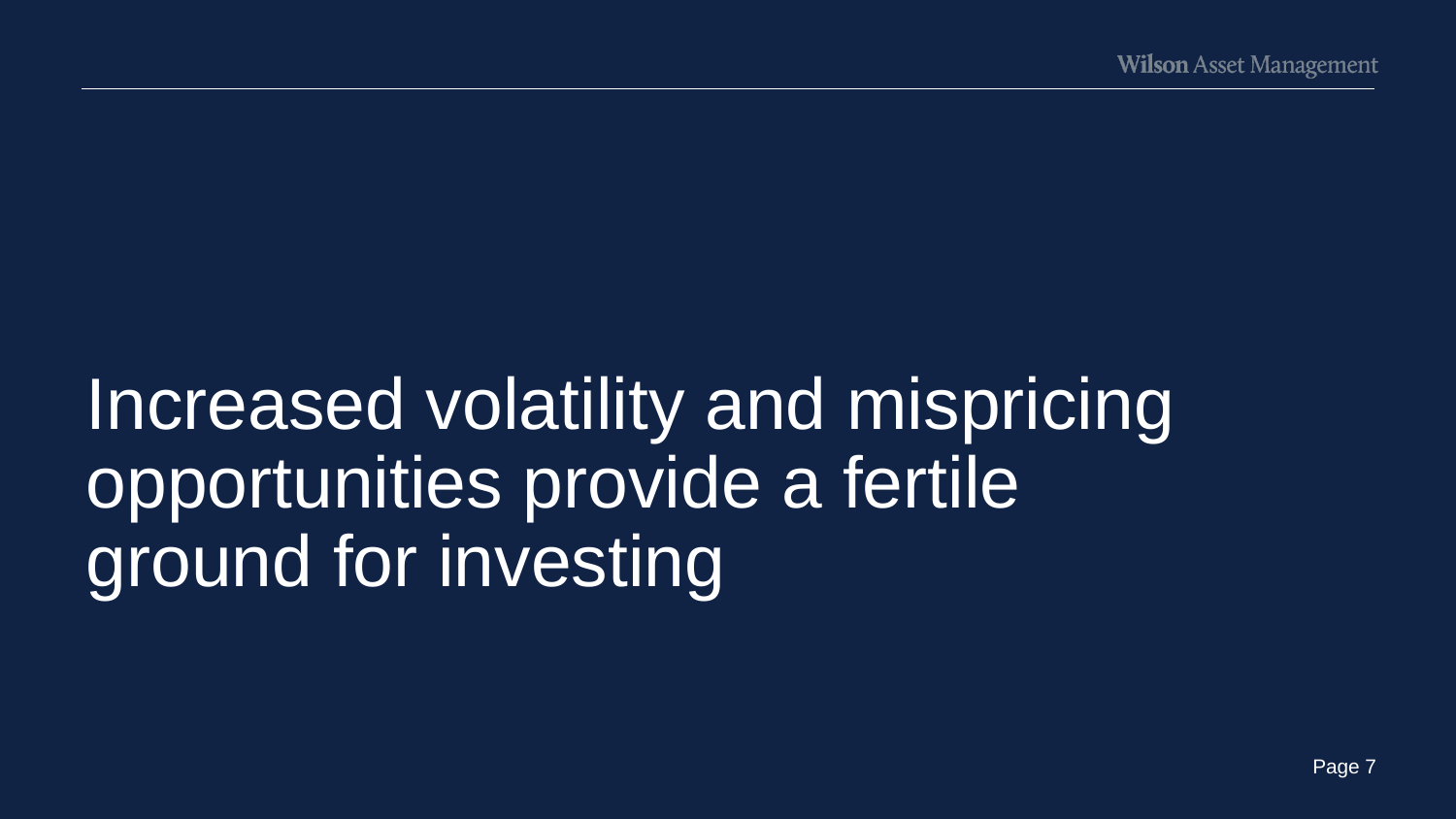

# Increased volatility and mispricing opportunities provide a fertile ground for investing